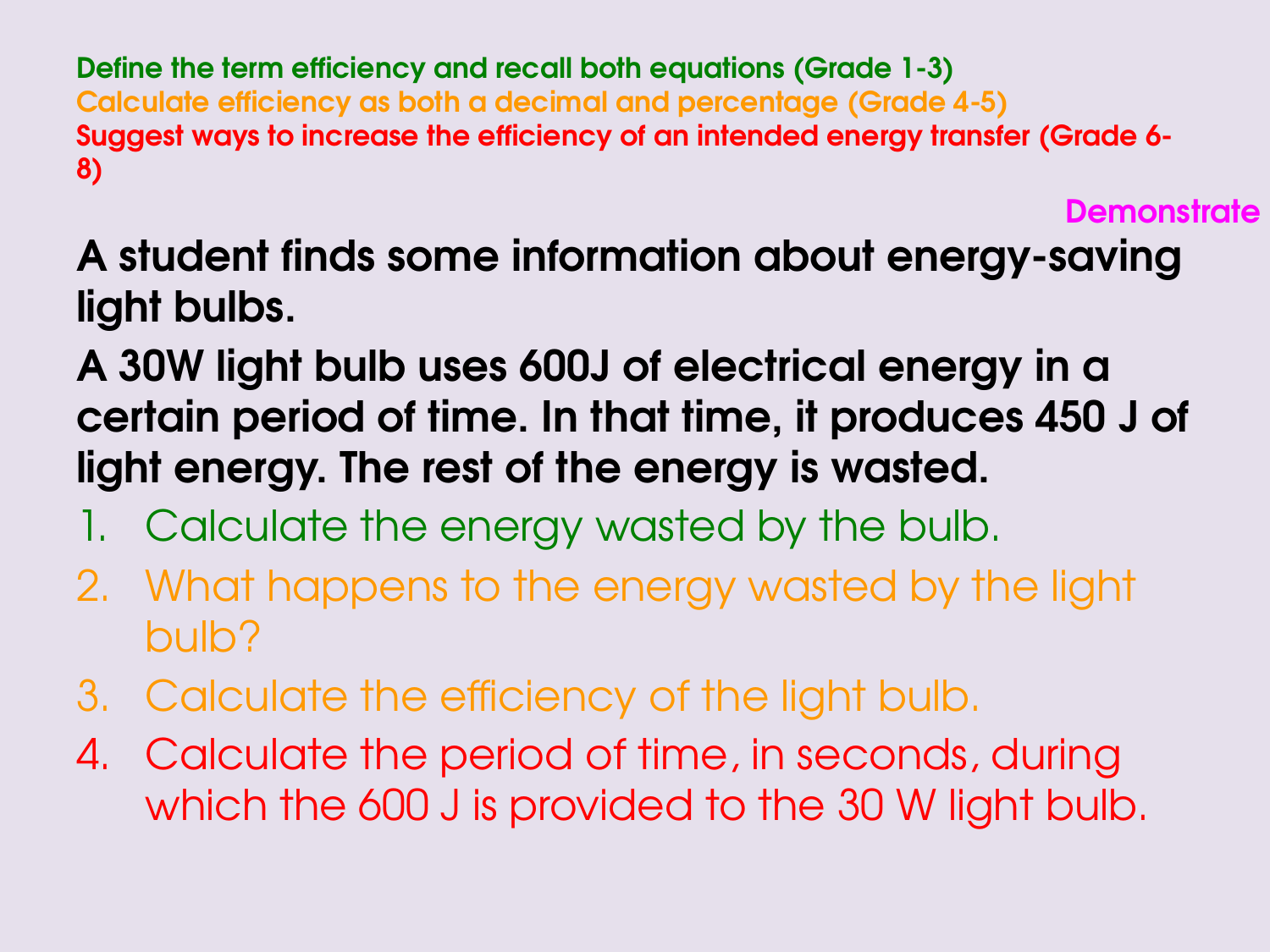

# Define the term efficiency and recall both equations (Grade 1-3) Calculate efficiency as both a decimal and percentage (Grade 4-5) Suggest ways to increase the efficiency of an intended energy transfer (Grade 6-8)
Demonstrate
A student finds some information about energy-saving light bulbs.
A 30W light bulb uses 600J of electrical energy in a certain period of time. In that time, it produces 450 J of light energy. The rest of the energy is wasted.
Calculate the energy wasted by the bulb.
What happens to the energy wasted by the light bulb?
Calculate the efficiency of the light bulb.
Calculate the period of time, in seconds, during which the 600 J is provided to the 30 W light bulb.